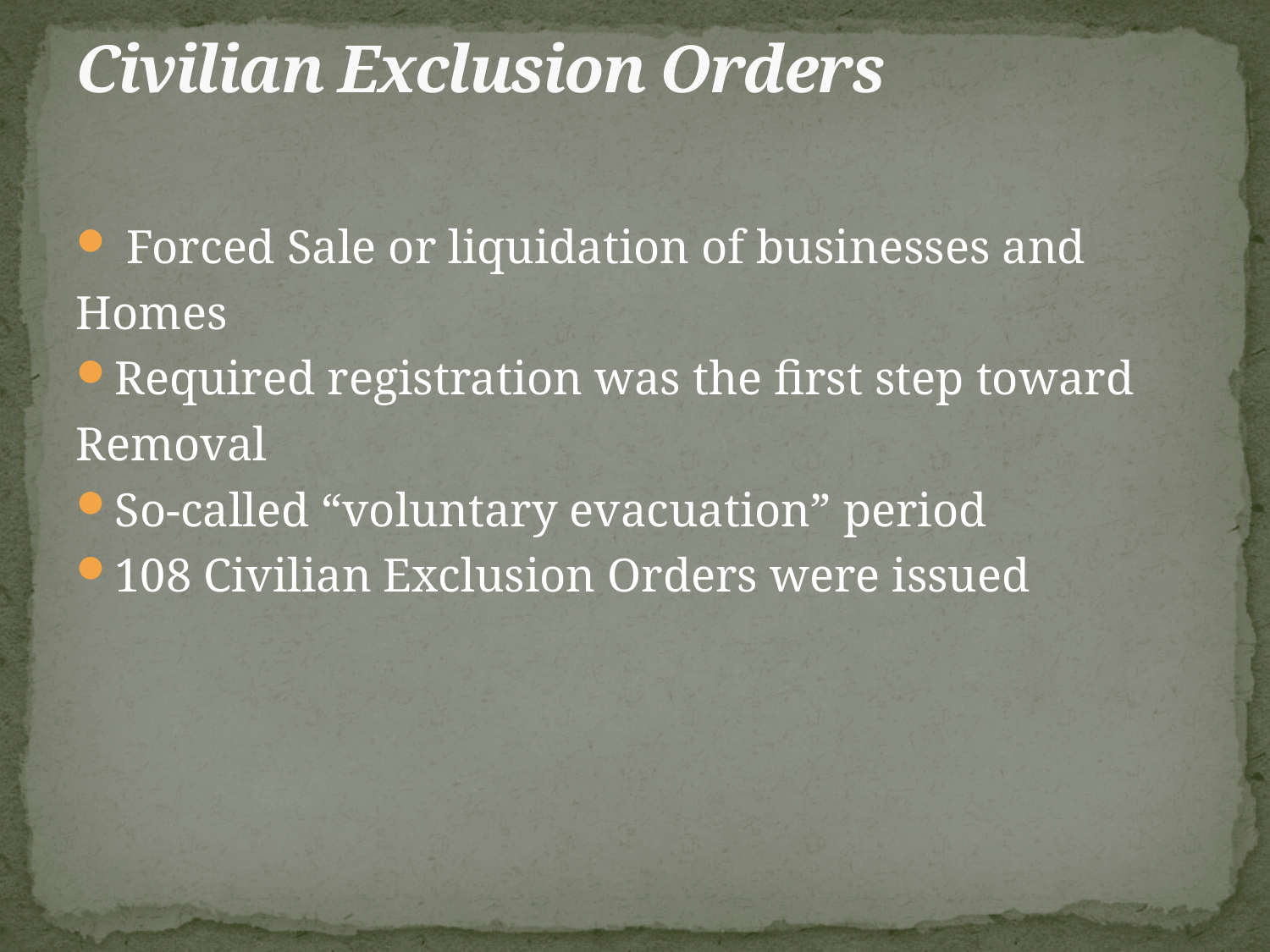

# Civilian Exclusion Orders
 Forced Sale or liquidation of businesses and
Homes
Required registration was the first step toward
Removal
So-called “voluntary evacuation” period
108 Civilian Exclusion Orders were issued